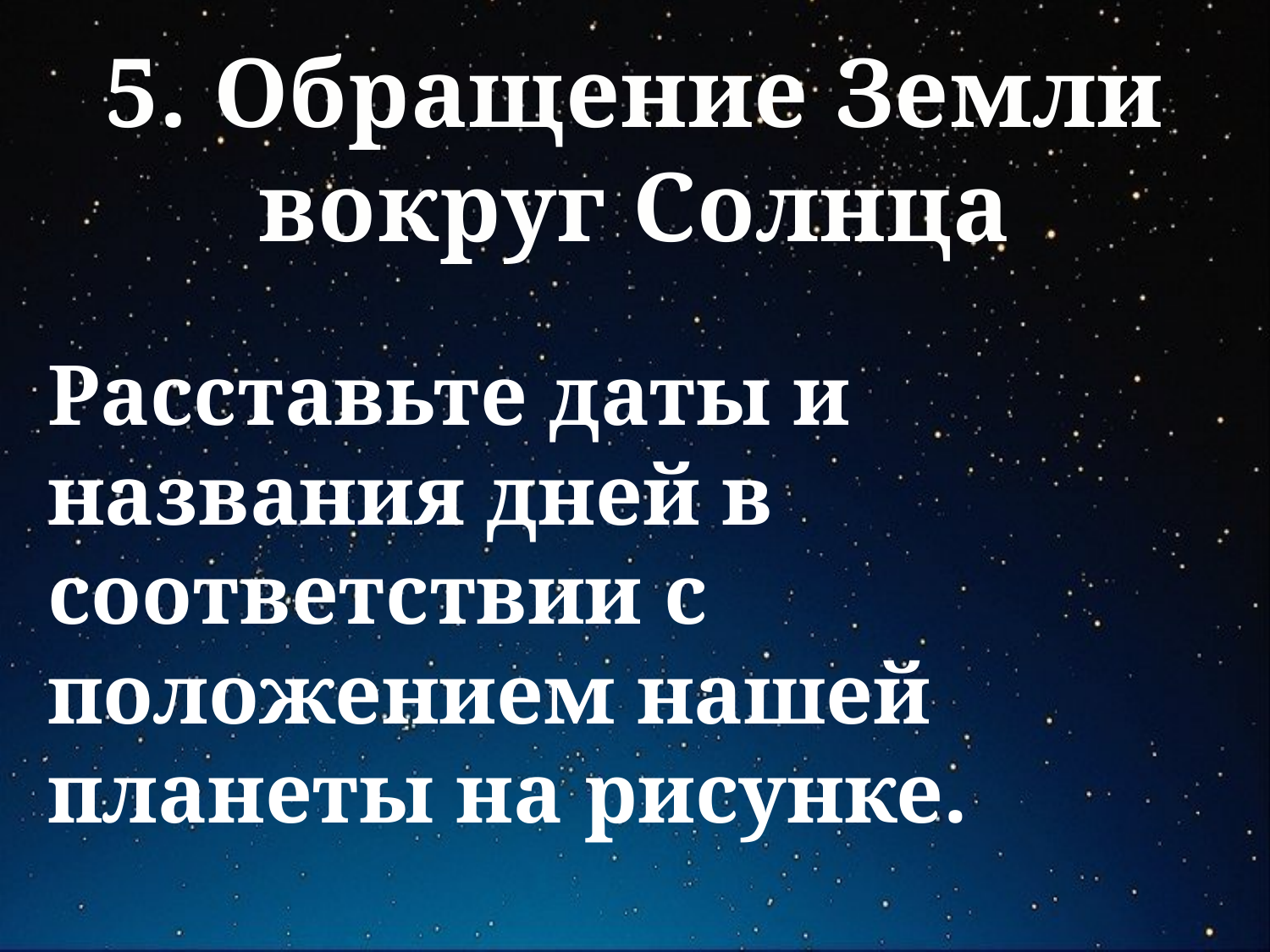

# 5. Обращение Земли вокруг Солнца
Расставьте даты и названия дней в соответствии с положением нашей планеты на рисунке.